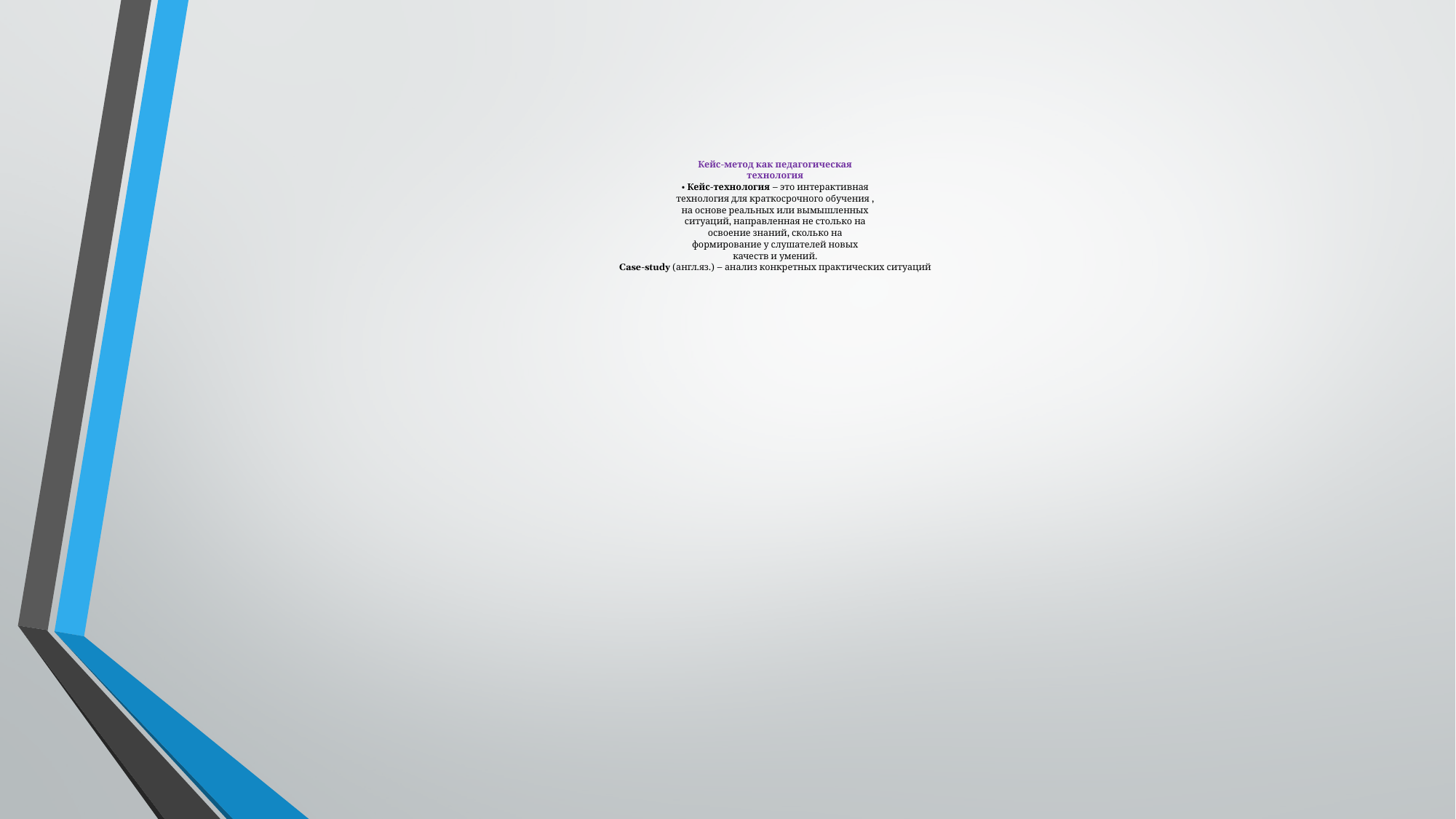

# Кейс-метод как педагогическая технология • Кейс-технология – это интерактивная технология для краткосрочного обучения , на основе реальных или вымышленных ситуаций, направленная не столько на освоение знаний, сколько на формирование у слушателей новых качеств и умений. Case-study (англ.яз.) – анализ конкретных практических ситуаций